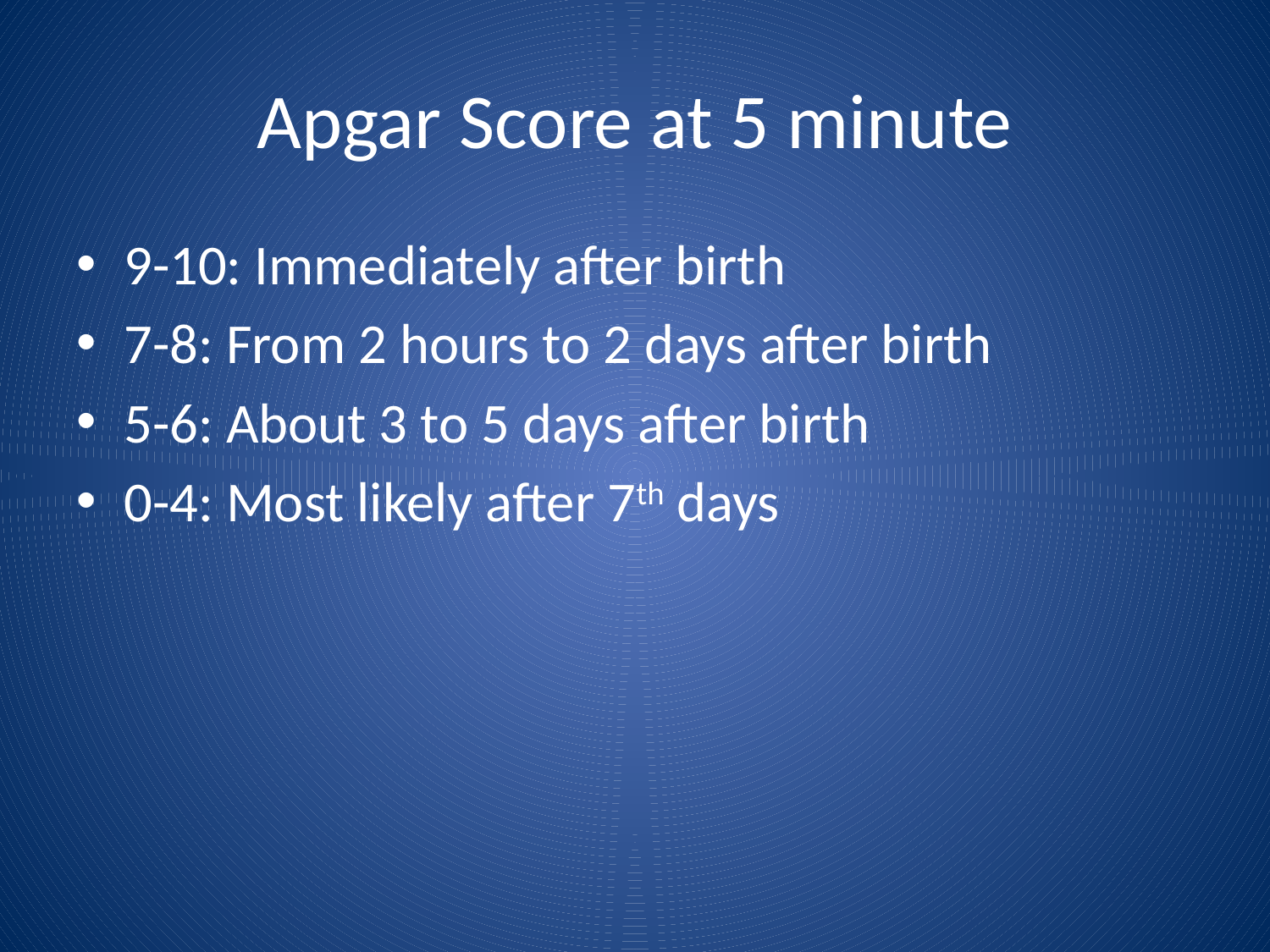

# Apgar Score at 5 minute
9-10: Immediately after birth
7-8: From 2 hours to 2 days after birth
5-6: About 3 to 5 days after birth
0-4: Most likely after 7th days